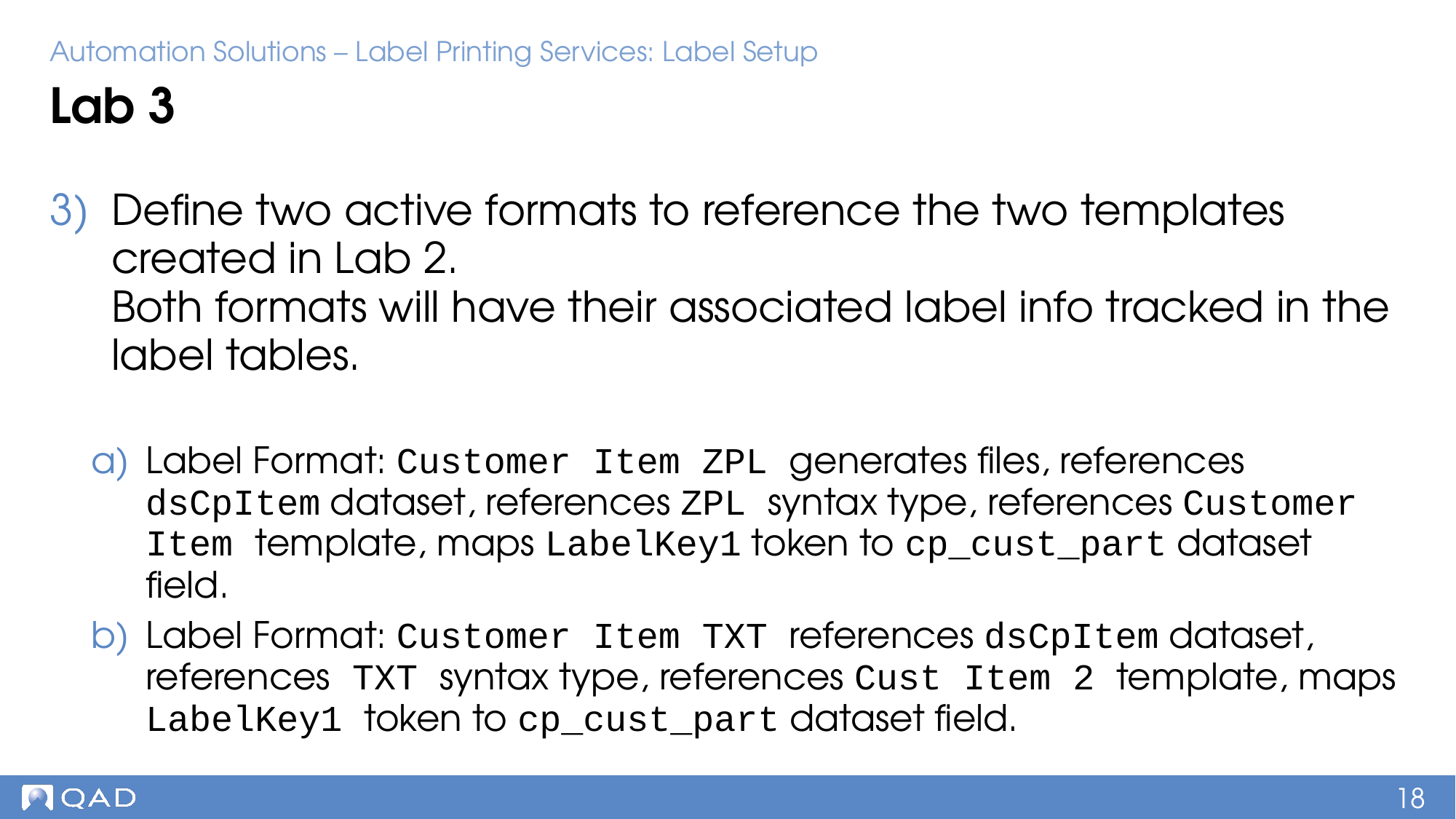

Automation Solutions – Label Printing Services: Label Setup
# Lab 3
Define two active formats to reference the two templates created in Lab 2.
Both formats will have their associated label info tracked in the label tables.
Label Format: Customer Item ZPL generates files, references dsCpItem dataset, references ZPL syntax type, references Customer Item template, maps LabelKey1 token to cp_cust_part dataset field.
Label Format: Customer Item TXT references dsCpItem dataset, references TXT syntax type, references Cust Item 2 template, maps LabelKey1 token to cp_cust_part dataset field.

18